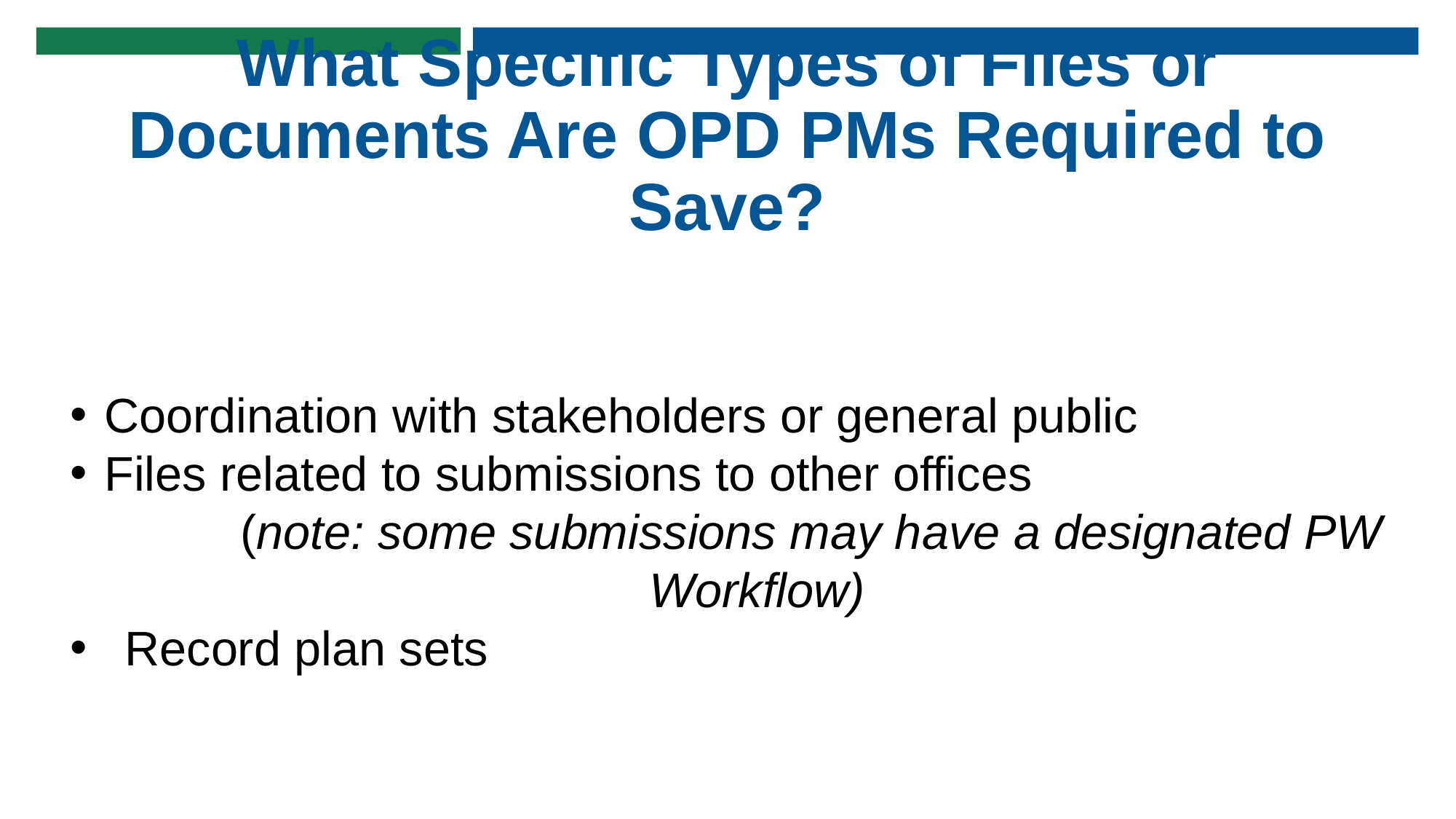

What Specific Types of Files or Documents Are OPD PMs Required to Save?

Coordination with stakeholders or general public
Files related to submissions to other offices
	(note: some submissions may have a designated PW Workflow)
Record plan sets